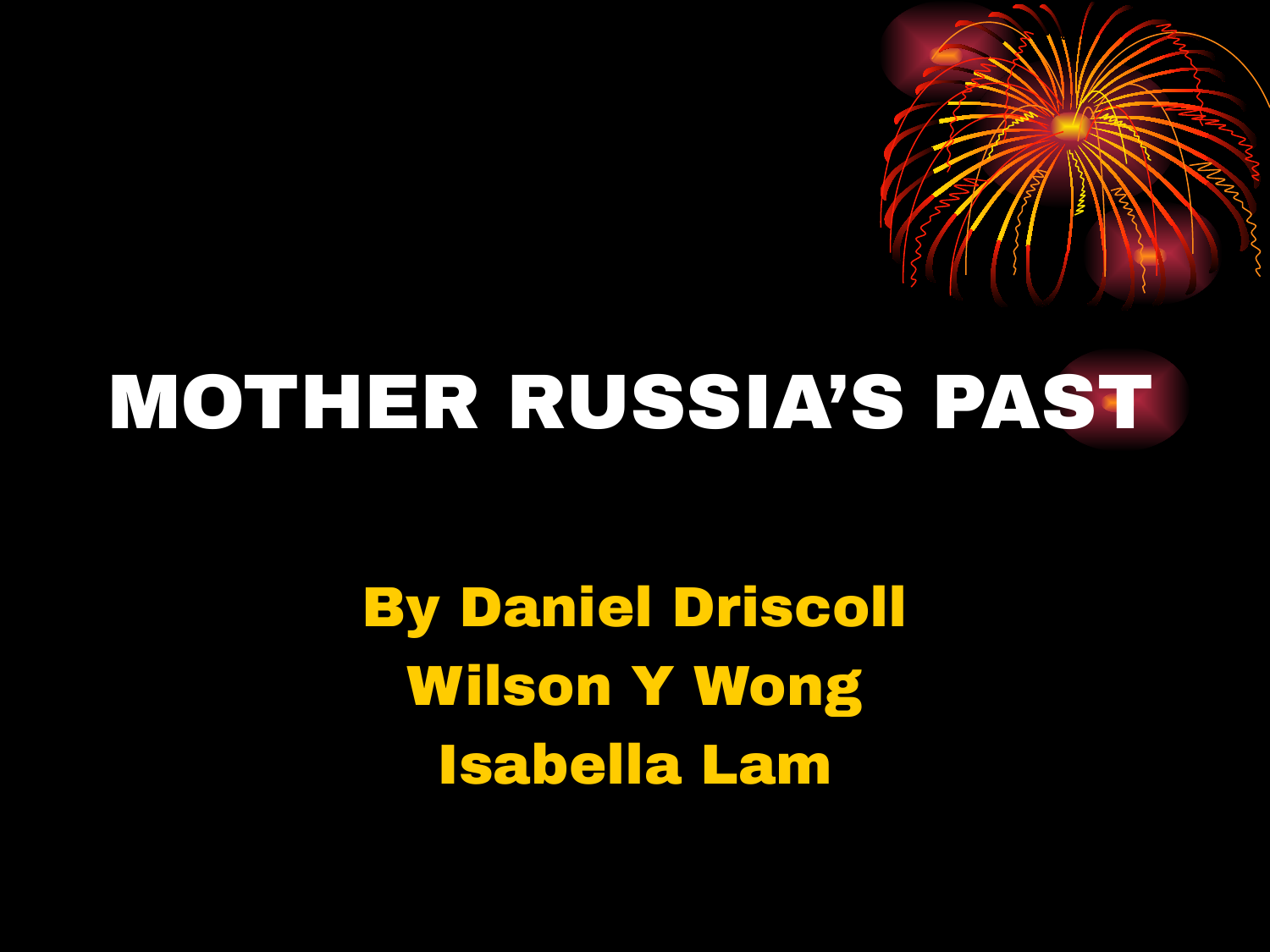

MOTHER RUSSIA’S PAST
By Daniel Driscoll
Wilson Y Wong
Isabella Lam